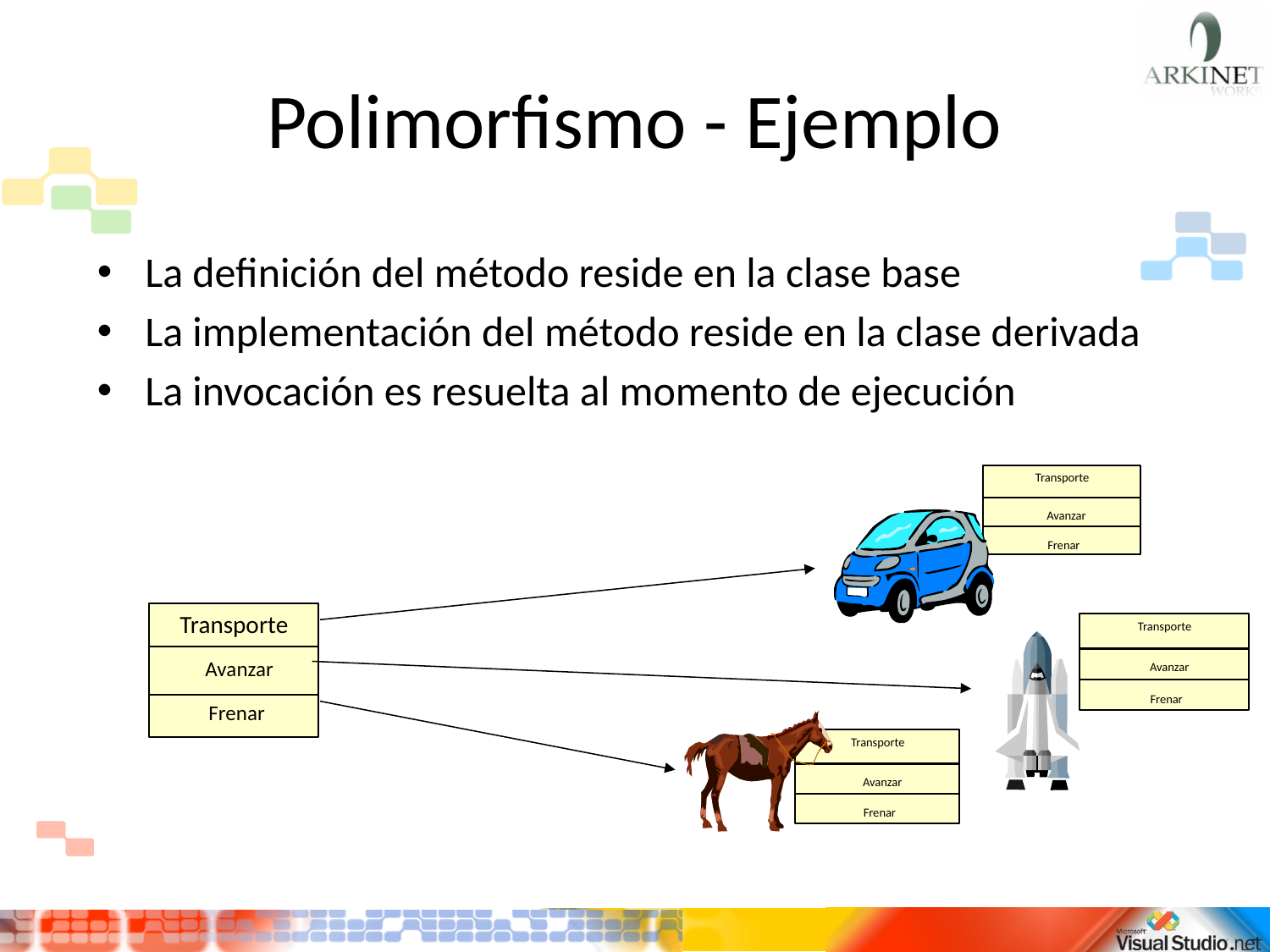

# Polimorfismo - Ejemplo
La definición del método reside en la clase base
La implementación del método reside en la clase derivada
La invocación es resuelta al momento de ejecución

Transporte

Avanzar

Frenar

Transporte

Transporte

Avanzar

Frenar

Avanzar

Frenar

Transporte

Avanzar

Frenar